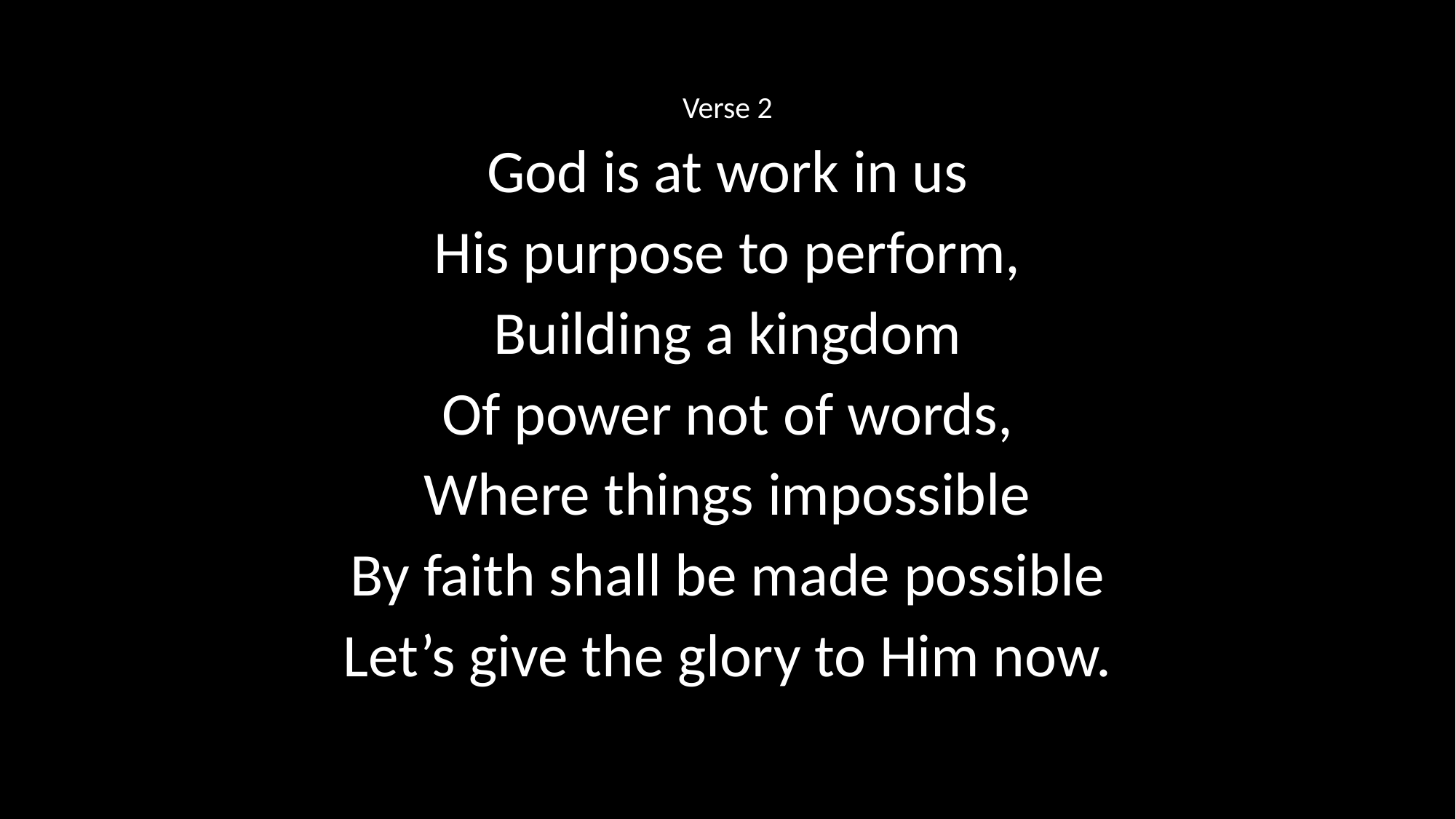

Verse 2
God is at work in us
His purpose to perform,
Building a kingdom
Of power not of words,
Where things impossible
By faith shall be made possible
Let’s give the glory to Him now.